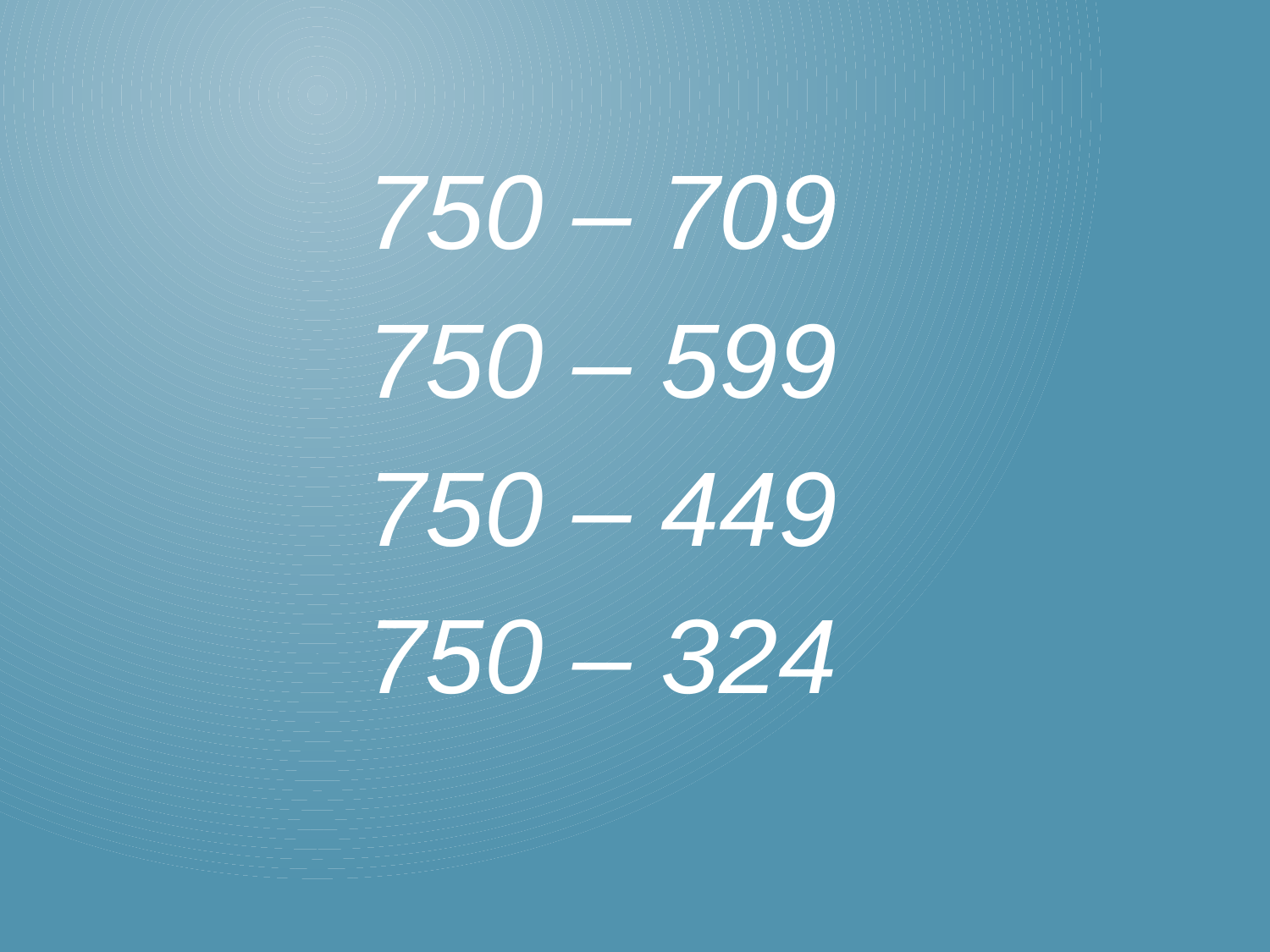

750 – 709
750 – 599
750 – 449
750 – 324